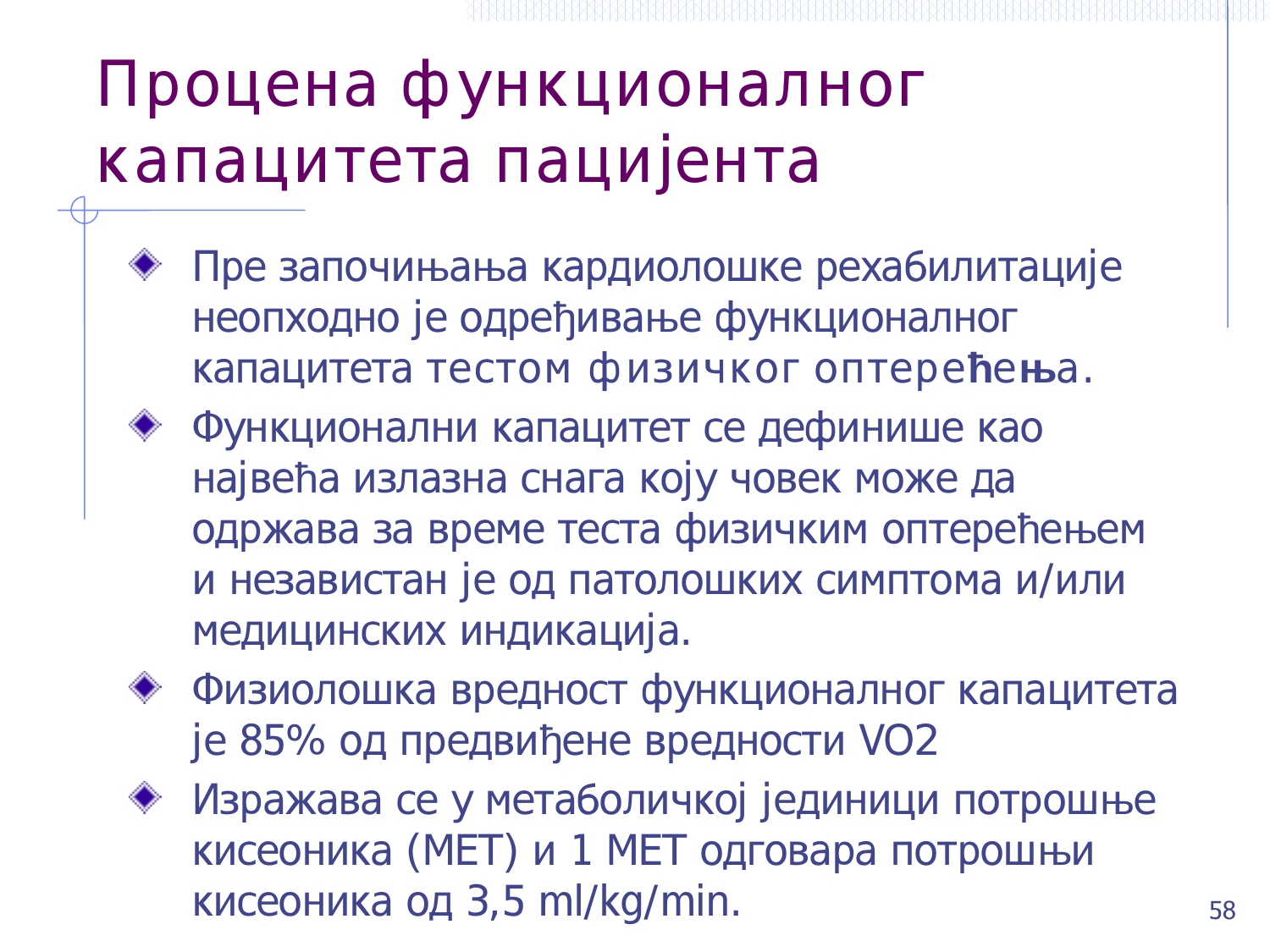

# Процена функционалног капацитета пацијента
Пре започињања кардиолошке рехабилитације неопходно је одређивање функционалног капацитета тестом физичког оптерећења.
Функционални капацитет се дефинише као највећа излазна снага коју човек може да одржава за време теста физичким оптерећењем и независтан је од патолошких симптома и/или медицинских индикација.
Физиолошка вредност функционалног капацитета је 85% од предвиђене вредности VО2
Изражава се у метаболичкој јединици потрошње кисеоника (МЕТ) и 1 МЕТ одговара потрошњи кисеоника од 3,5 ml/kg/min.
58